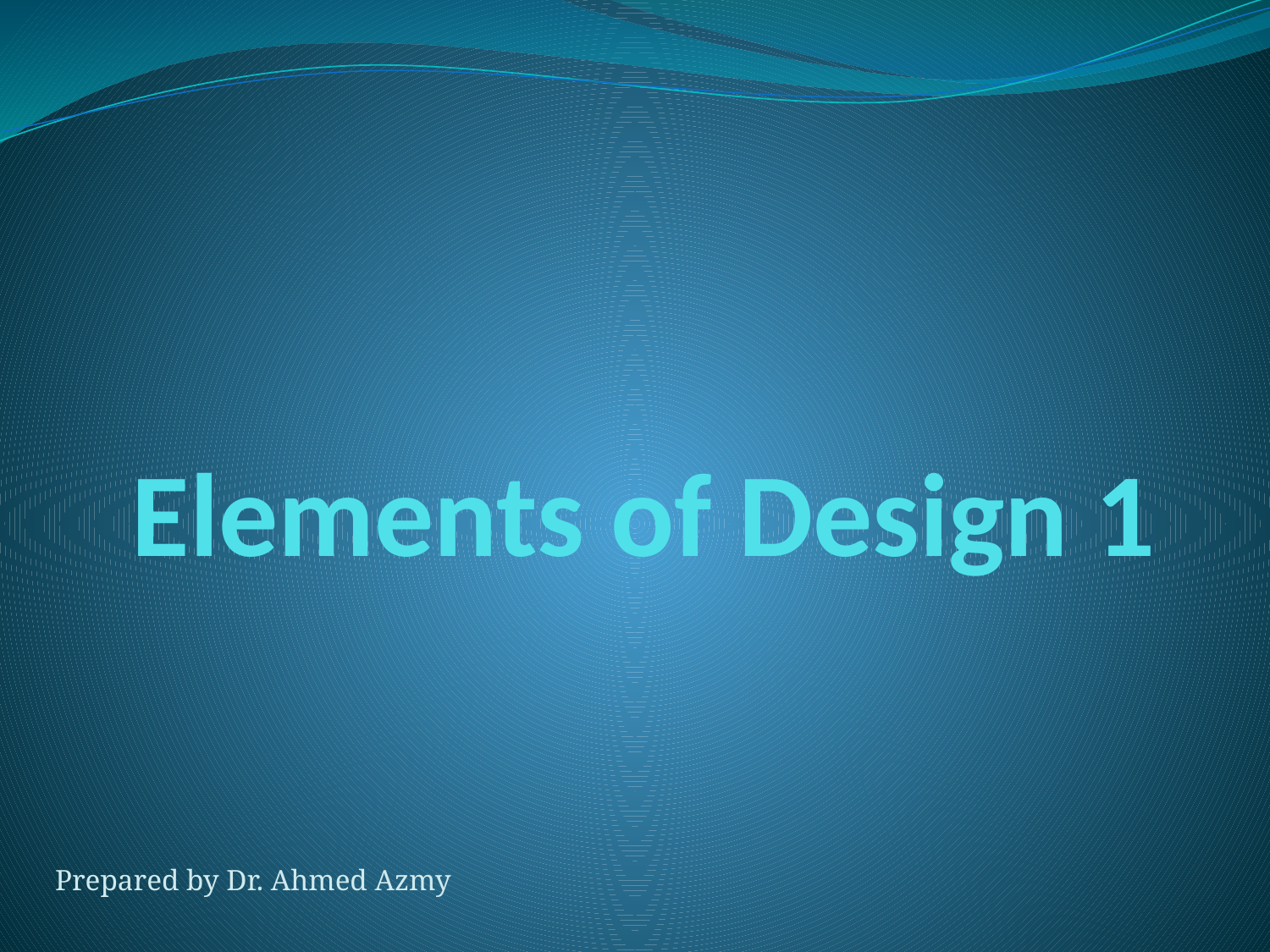

# Elements of Design 1
Prepared by Dr. Ahmed Azmy